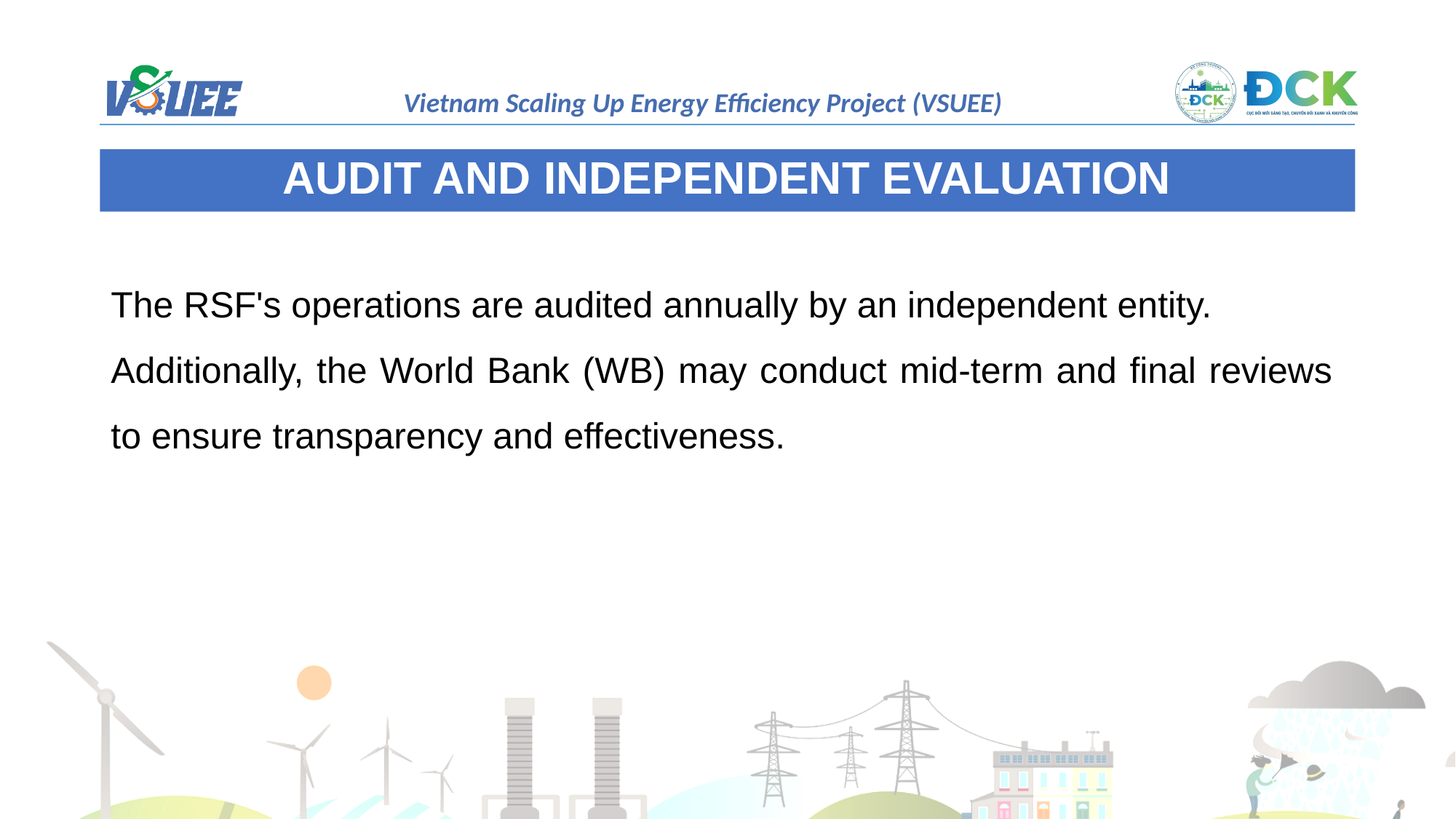

AUDIT AND INDEPENDENT EVALUATION
The RSF's operations are audited annually by an independent entity.
Additionally, the World Bank (WB) may conduct mid-term and final reviews to ensure transparency and effectiveness.